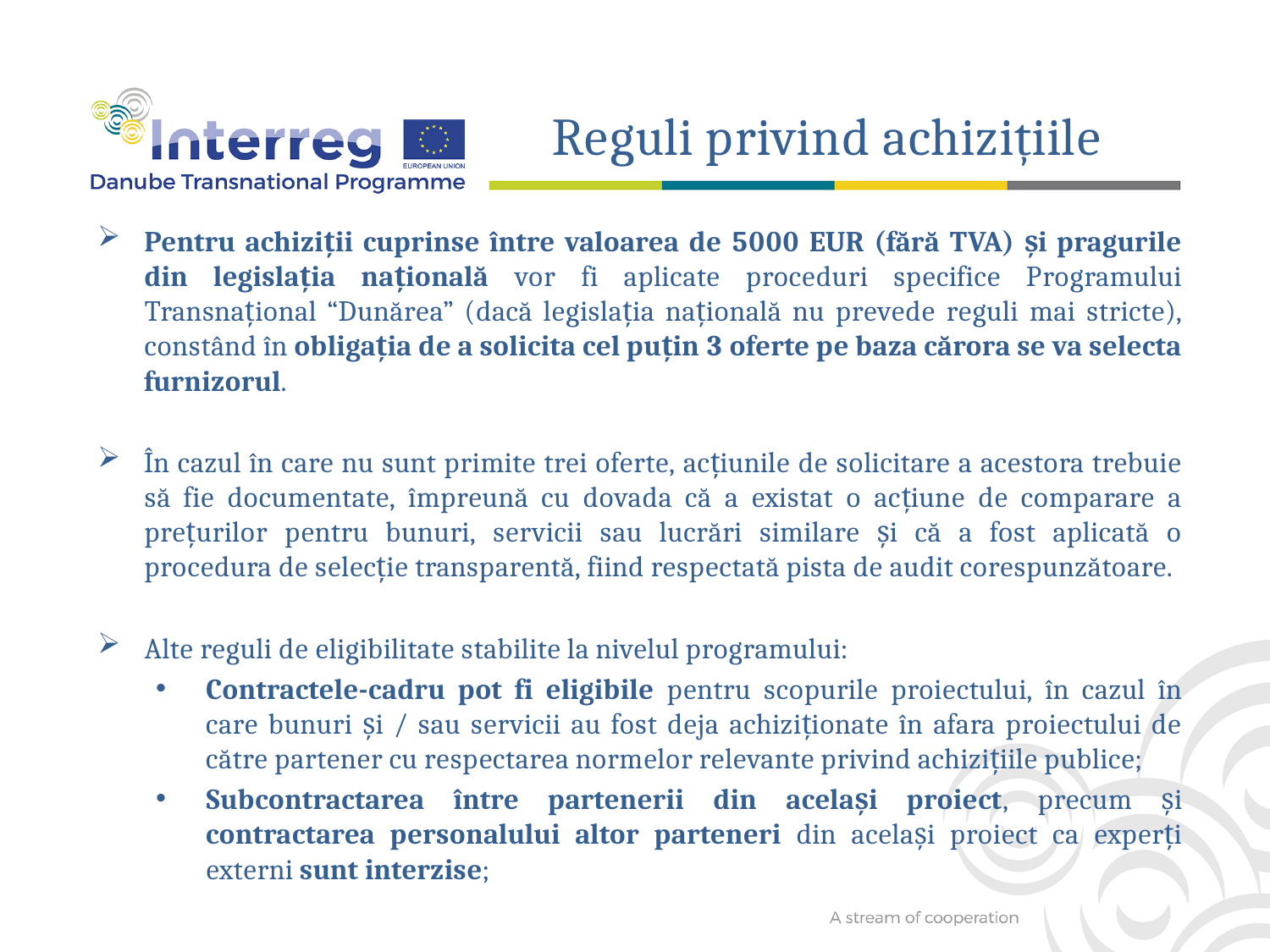

Reguli privind achiziţiile
Pentru achiziții cuprinse între valoarea de 5000 EUR (fără TVA) și pragurile din legislația națională vor fi aplicate proceduri specifice Programului Transnațional “Dunărea” (dacă legislația națională nu prevede reguli mai stricte), constând în obligația de a solicita cel puțin 3 oferte pe baza cărora se va selecta furnizorul.

În cazul în care nu sunt primite trei oferte, acțiunile de solicitare a acestora trebuie să fie documentate, împreună cu dovada că a existat o acțiune de comparare a prețurilor pentru bunuri, servicii sau lucrări similare și că a fost aplicată o procedura de selecție transparentă, fiind respectată pista de audit corespunzătoare.

Alte reguli de eligibilitate stabilite la nivelul programului:
Contractele-cadru pot fi eligibile pentru scopurile proiectului, în cazul în care bunuri și / sau servicii au fost deja achiziționate în afara proiectului de către partener cu respectarea normelor relevante privind achizițiile publice;
Subcontractarea între partenerii din același proiect, precum și contractarea personalului altor parteneri din același proiect ca experți externi sunt interzise;